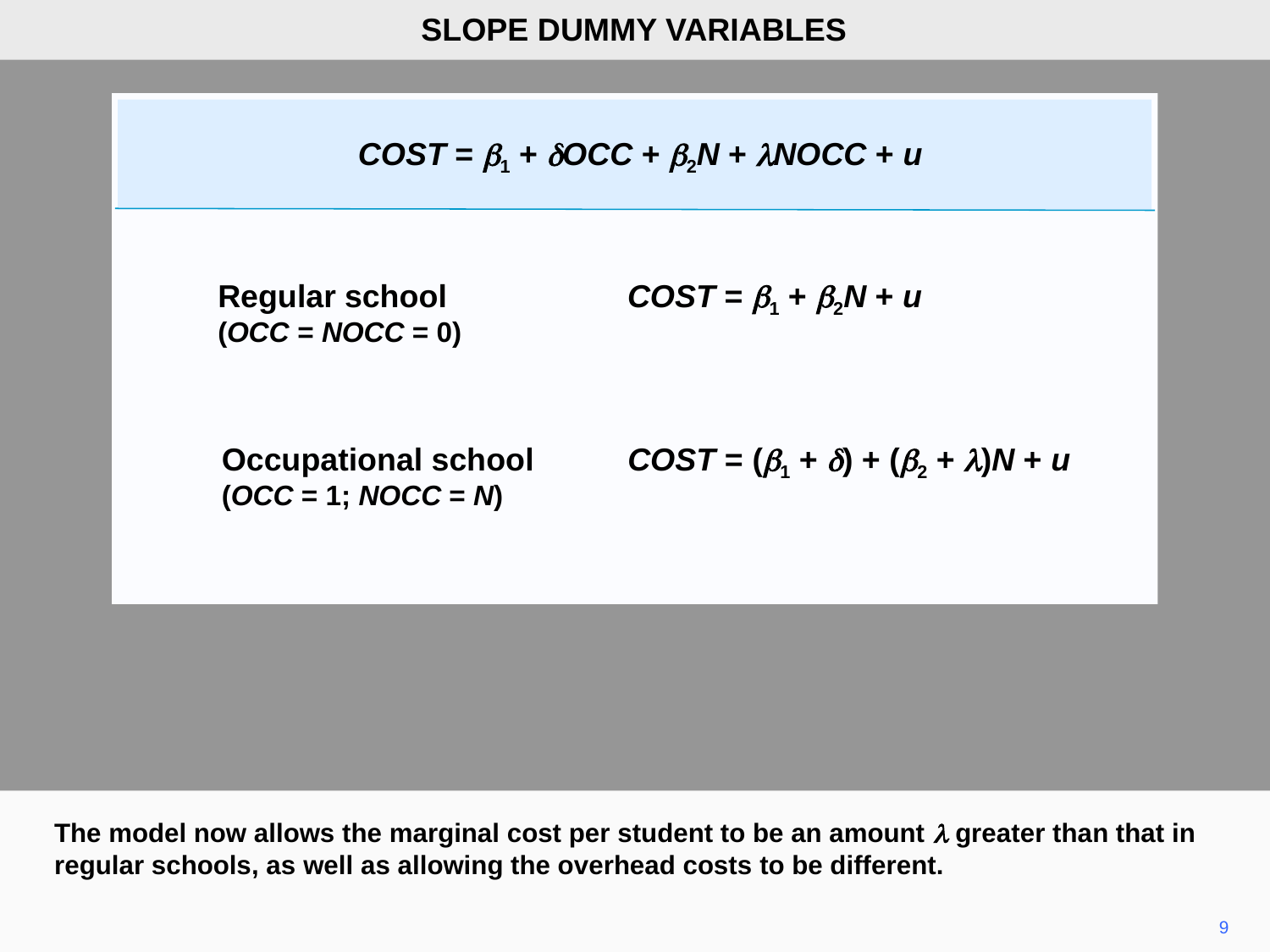

SLOPE DUMMY VARIABLES

COST = β1 + δOCC + β2N + λNOCC + u

COST = β1 + β2N + u
Regular school
(OCC = NOCC = 0)
COST = (β1 + δ) + (β2 + λ)N + u
Occupational school
(OCC = 1; NOCC = N)

The model now allows the marginal cost per student to be an amount λ greater than that in regular schools, as well as allowing the overhead costs to be different.
9